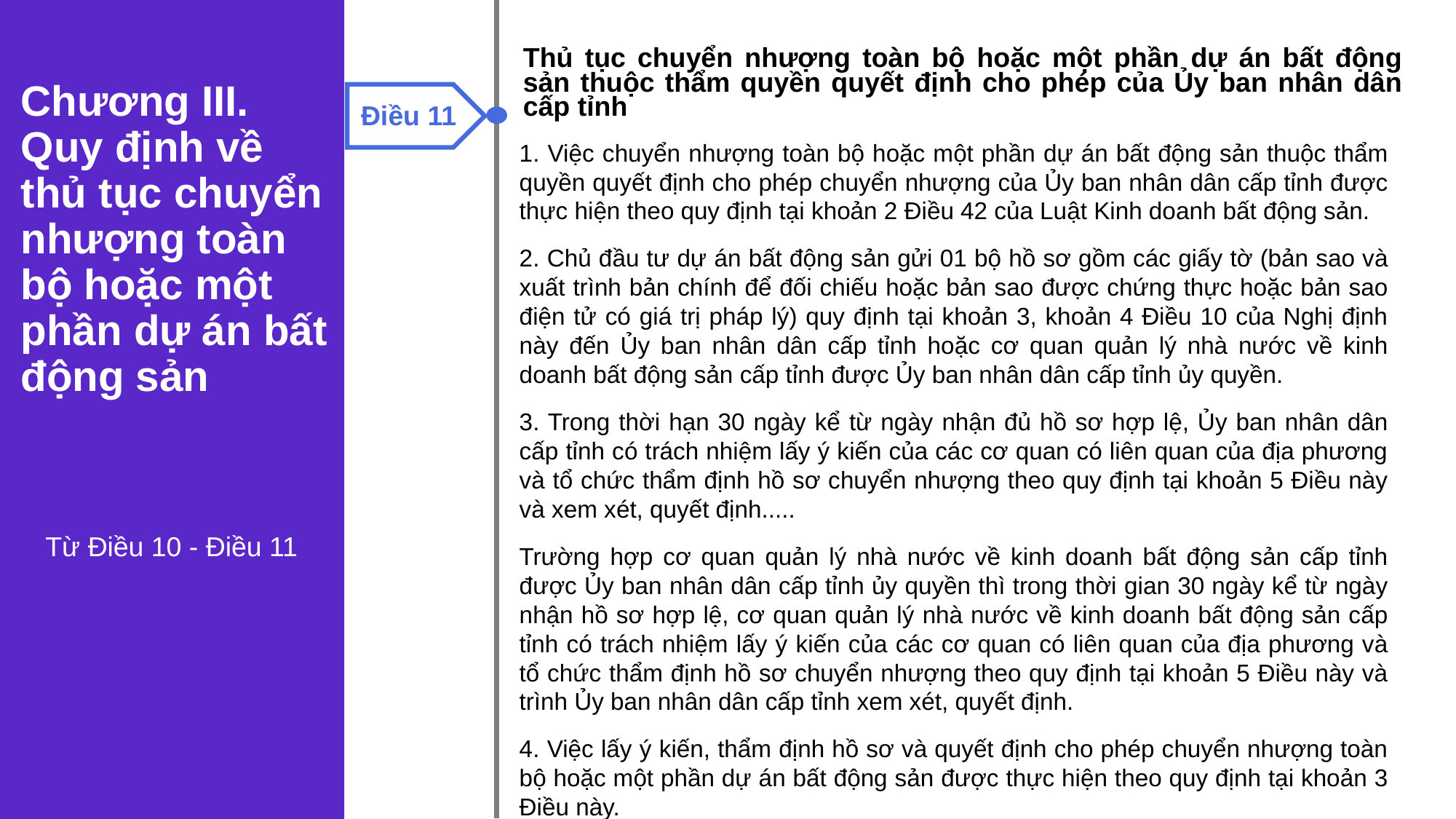

Thủ tục chuyển nhượng toàn bộ hoặc một phần dự án bất động sản thuộc thẩm quyền quyết định cho phép của Ủy ban nhân dân cấp tỉnh

Điều 11

Chương III. Quy định về thủ tục chuyển nhượng toàn bộ hoặc một phần dự án bất động sản
1. Việc chuyển nhượng toàn bộ hoặc một phần dự án bất động sản thuộc thẩm quyền quyết định cho phép chuyển nhượng của Ủy ban nhân dân cấp tỉnh được thực hiện theo quy định tại khoản 2 Điều 42 của Luật Kinh doanh bất động sản.
2. Chủ đầu tư dự án bất động sản gửi 01 bộ hồ sơ gồm các giấy tờ (bản sao và xuất trình bản chính để đối chiếu hoặc bản sao được chứng thực hoặc bản sao điện tử có giá trị pháp lý) quy định tại khoản 3, khoản 4 Điều 10 của Nghị định này đến Ủy ban nhân dân cấp tỉnh hoặc cơ quan quản lý nhà nước về kinh doanh bất động sản cấp tỉnh được Ủy ban nhân dân cấp tỉnh ủy quyền.
3. Trong thời hạn 30 ngày kể từ ngày nhận đủ hồ sơ hợp lệ, Ủy ban nhân dân cấp tỉnh có trách nhiệm lấy ý kiến của các cơ quan có liên quan của địa phương và tổ chức thẩm định hồ sơ chuyển nhượng theo quy định tại khoản 5 Điều này và xem xét, quyết định.....
Trường hợp cơ quan quản lý nhà nước về kinh doanh bất động sản cấp tỉnh được Ủy ban nhân dân cấp tỉnh ủy quyền thì trong thời gian 30 ngày kể từ ngày nhận hồ sơ hợp lệ, cơ quan quản lý nhà nước về kinh doanh bất động sản cấp tỉnh có trách nhiệm lấy ý kiến của các cơ quan có liên quan của địa phương và tổ chức thẩm định hồ sơ chuyển nhượng theo quy định tại khoản 5 Điều này và trình Ủy ban nhân dân cấp tỉnh xem xét, quyết định.
4. Việc lấy ý kiến, thẩm định hồ sơ và quyết định cho phép chuyển nhượng toàn bộ hoặc một phần dự án bất động sản được thực hiện theo quy định tại khoản 3 Điều này.
Từ Điều 10 - Điều 11